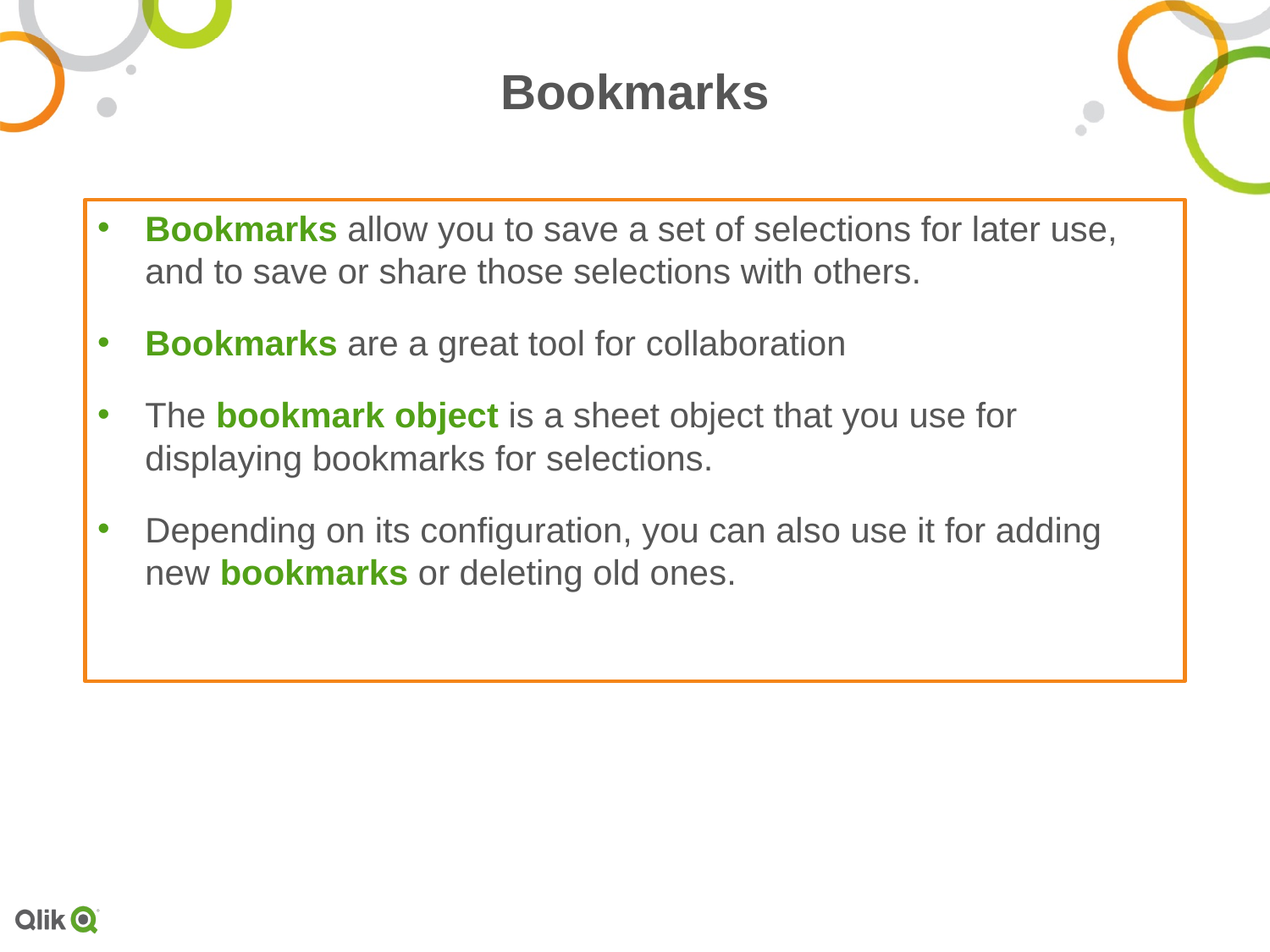

# Bookmarks
Bookmarks allow you to save a set of selections for later use, and to save or share those selections with others.
Bookmarks are a great tool for collaboration
The bookmark object is a sheet object that you use for displaying bookmarks for selections.
Depending on its configuration, you can also use it for adding new bookmarks or deleting old ones.